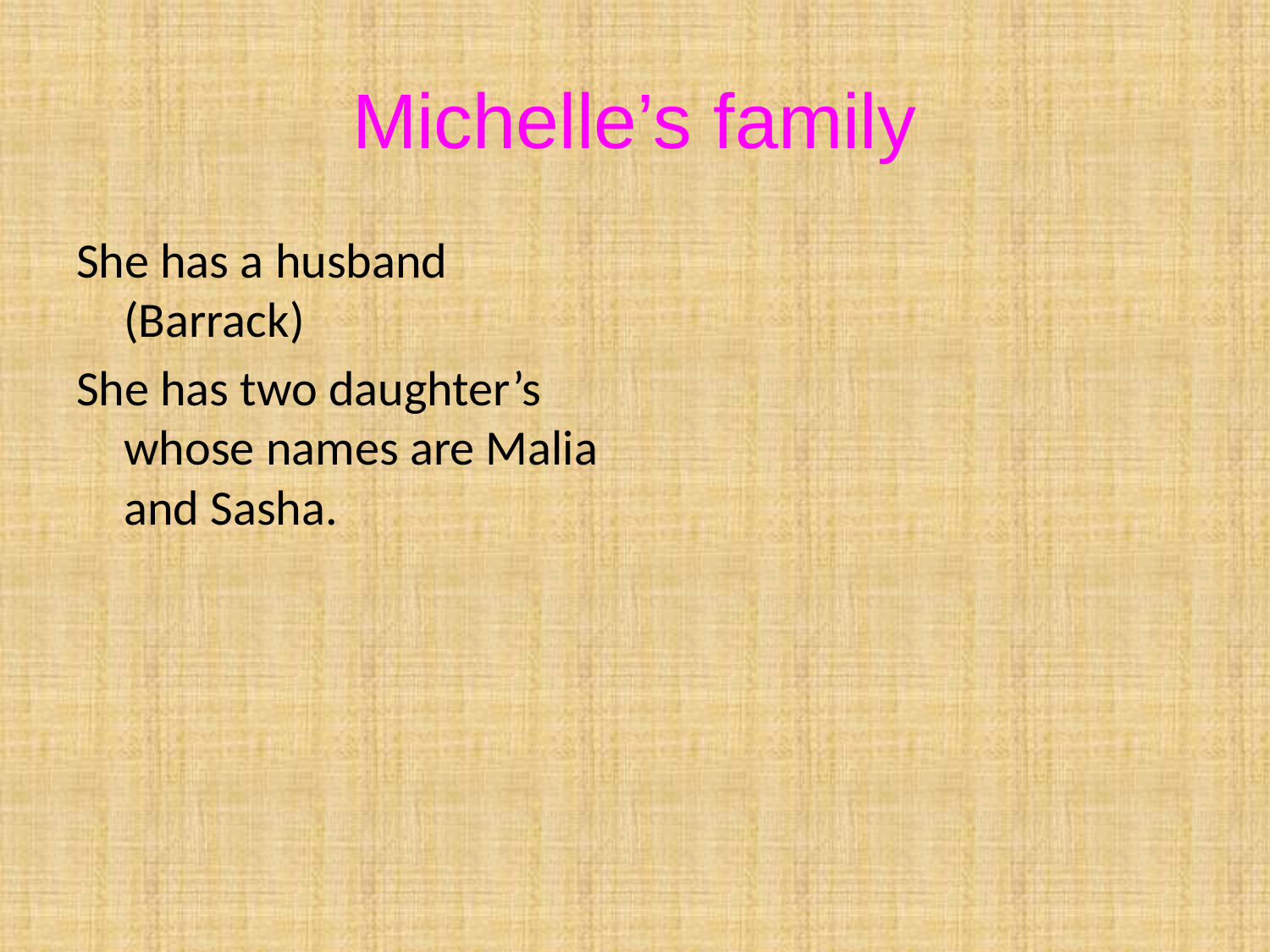

# Michelle’s family
She has a husband (Barrack)
She has two daughter’s whose names are Malia and Sasha.